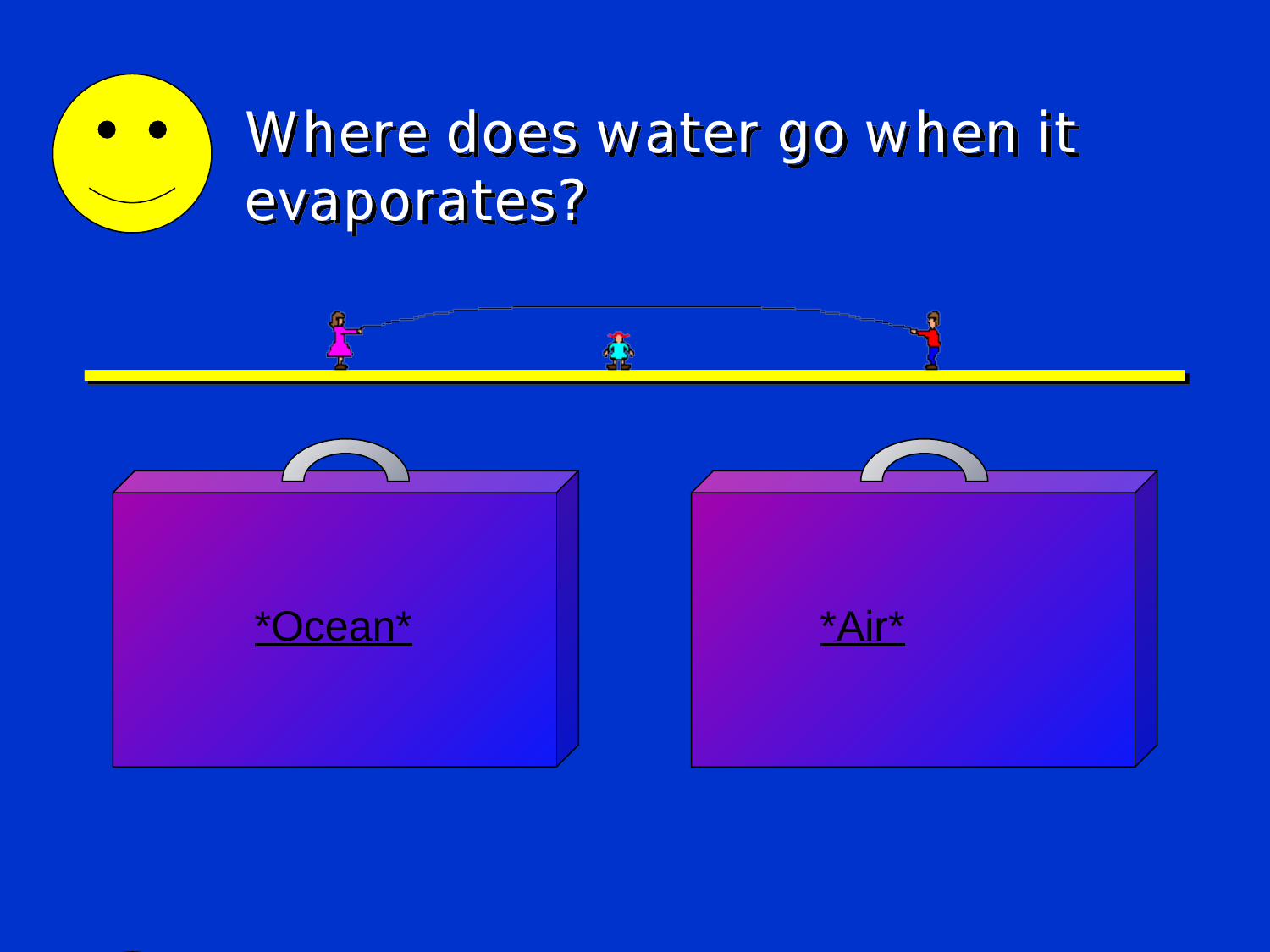

# Where does water go when it evaporates?

*Ocean*
*Air*